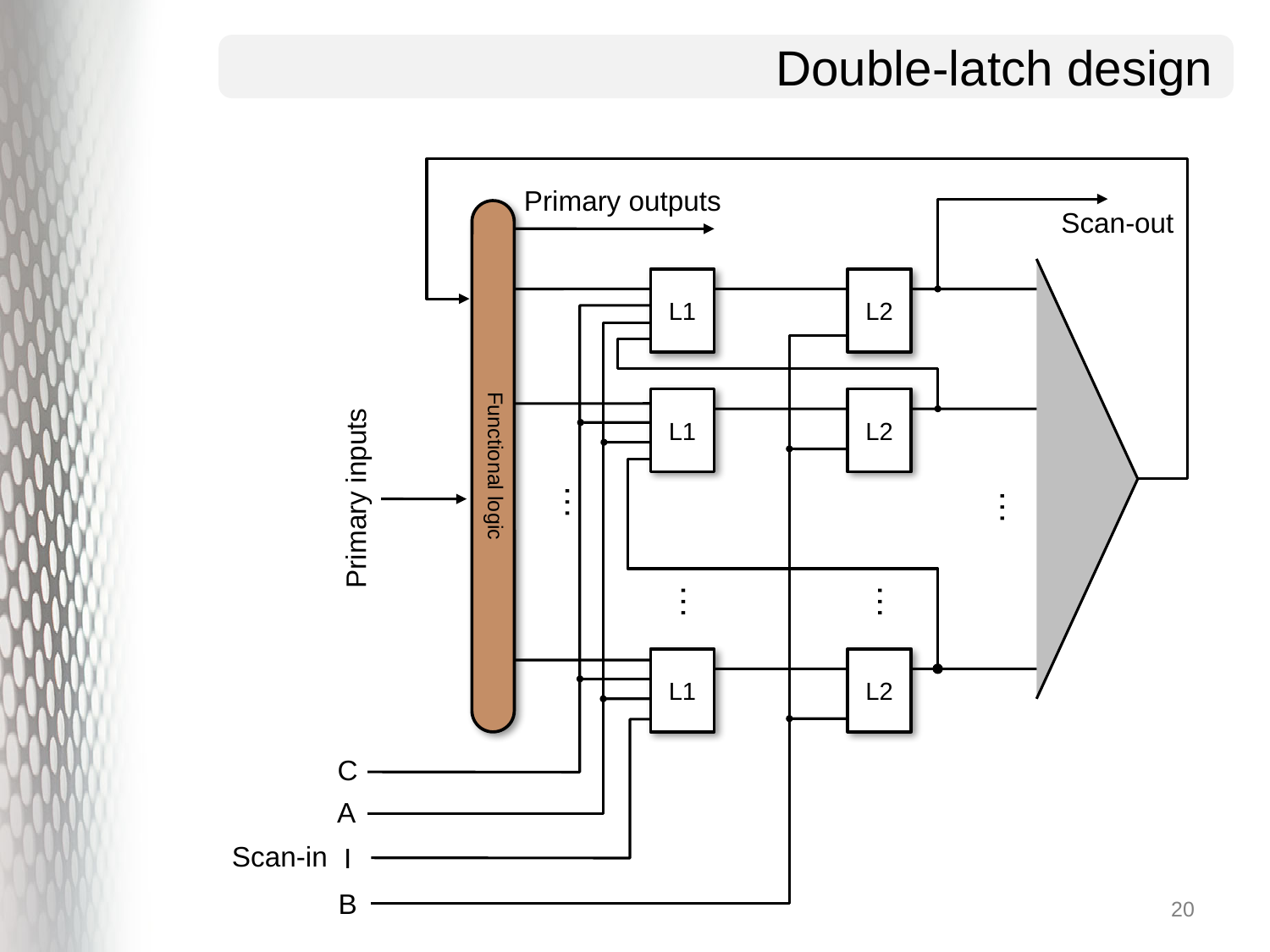

# Double-latch design

Primary outputs
Scan-out

L1
L2

L1
L2

Functional logic

…
Primary inputs
…

…
…
L1
L2

C
A
Scan-in
I
B